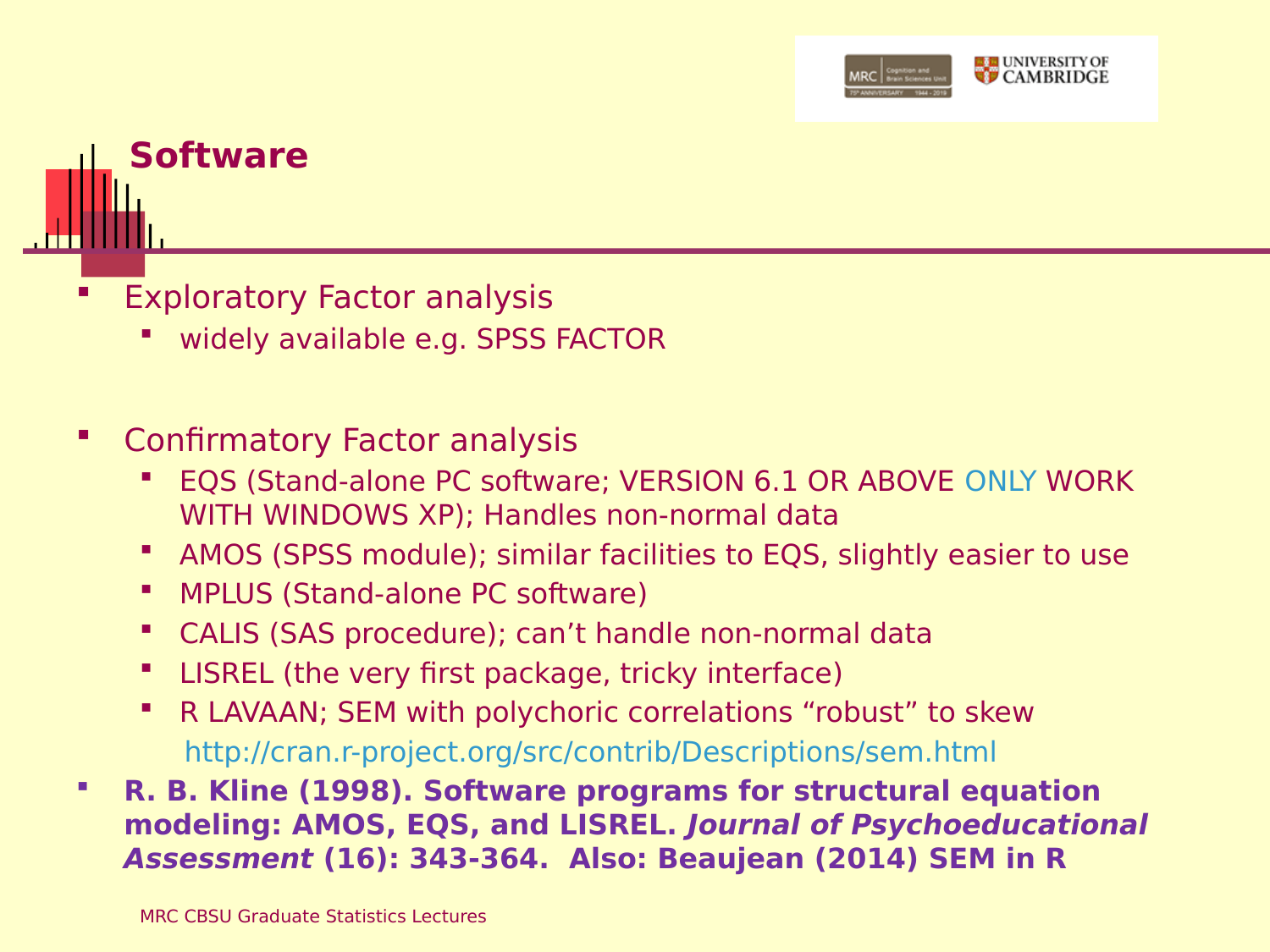

# Software

Exploratory Factor analysis
widely available e.g. SPSS FACTOR

Confirmatory Factor analysis
EQS (Stand-alone PC software; VERSION 6.1 OR ABOVE ONLY WORK WITH WINDOWS XP); Handles non-normal data
AMOS (SPSS module); similar facilities to EQS, slightly easier to use
MPLUS (Stand-alone PC software)
CALIS (SAS procedure); can’t handle non-normal data
LISREL (the very first package, tricky interface)
R LAVAAN; SEM with polychoric correlations “robust” to skew
     http://cran.r-project.org/src/contrib/Descriptions/sem.html
R. B. Kline (1998). Software programs for structural equation modeling: AMOS, EQS, and LISREL. Journal of Psychoeducational Assessment (16): 343-364.  Also: Beaujean (2014) SEM in R

MRC CBSU Graduate Statistics Lectures